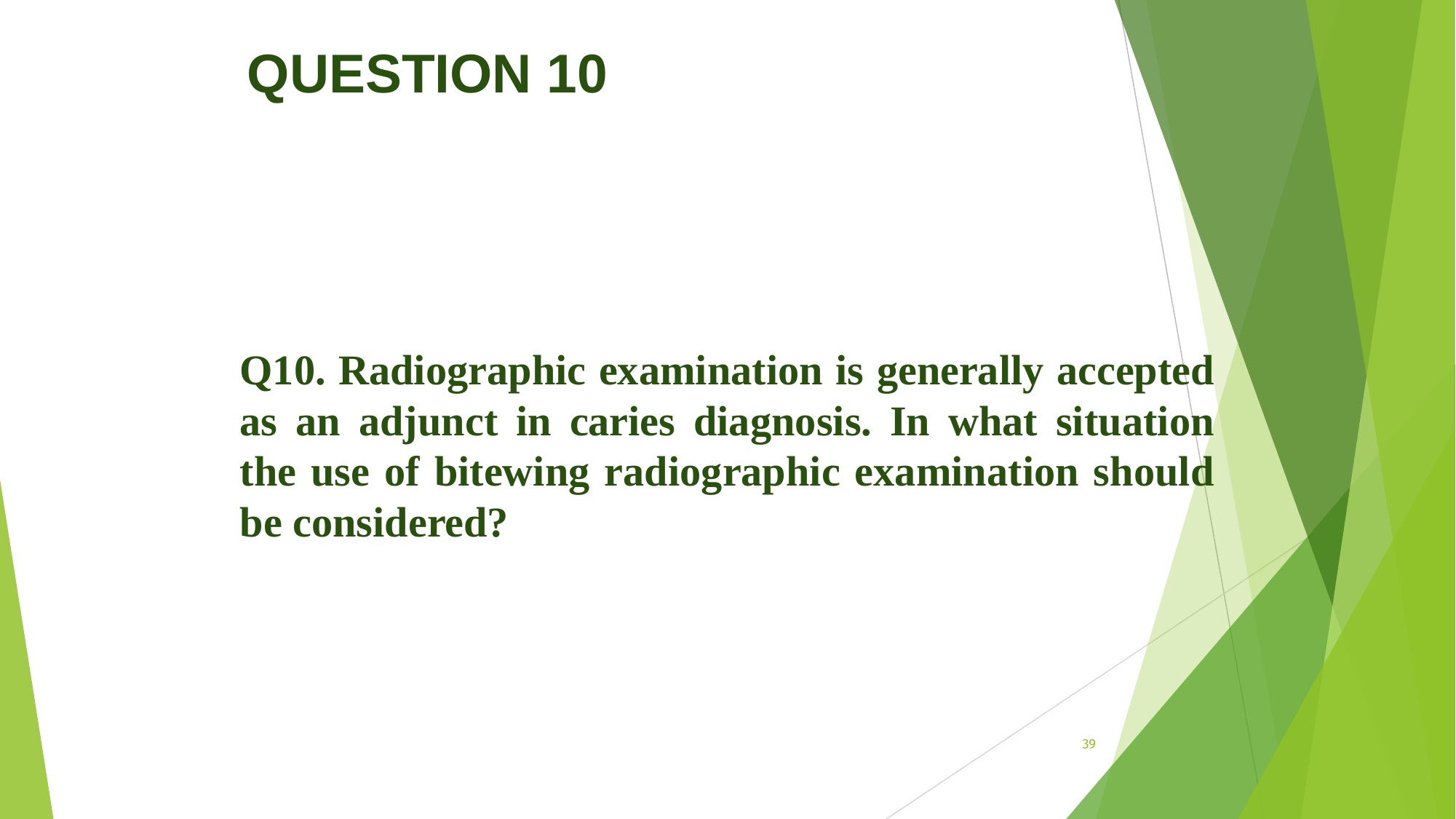

# QUESTION 10

Q10. Radiographic examination is generally accepted as an adjunct in caries diagnosis. In what situation the use of bitewing radiographic examination should be considered?
39